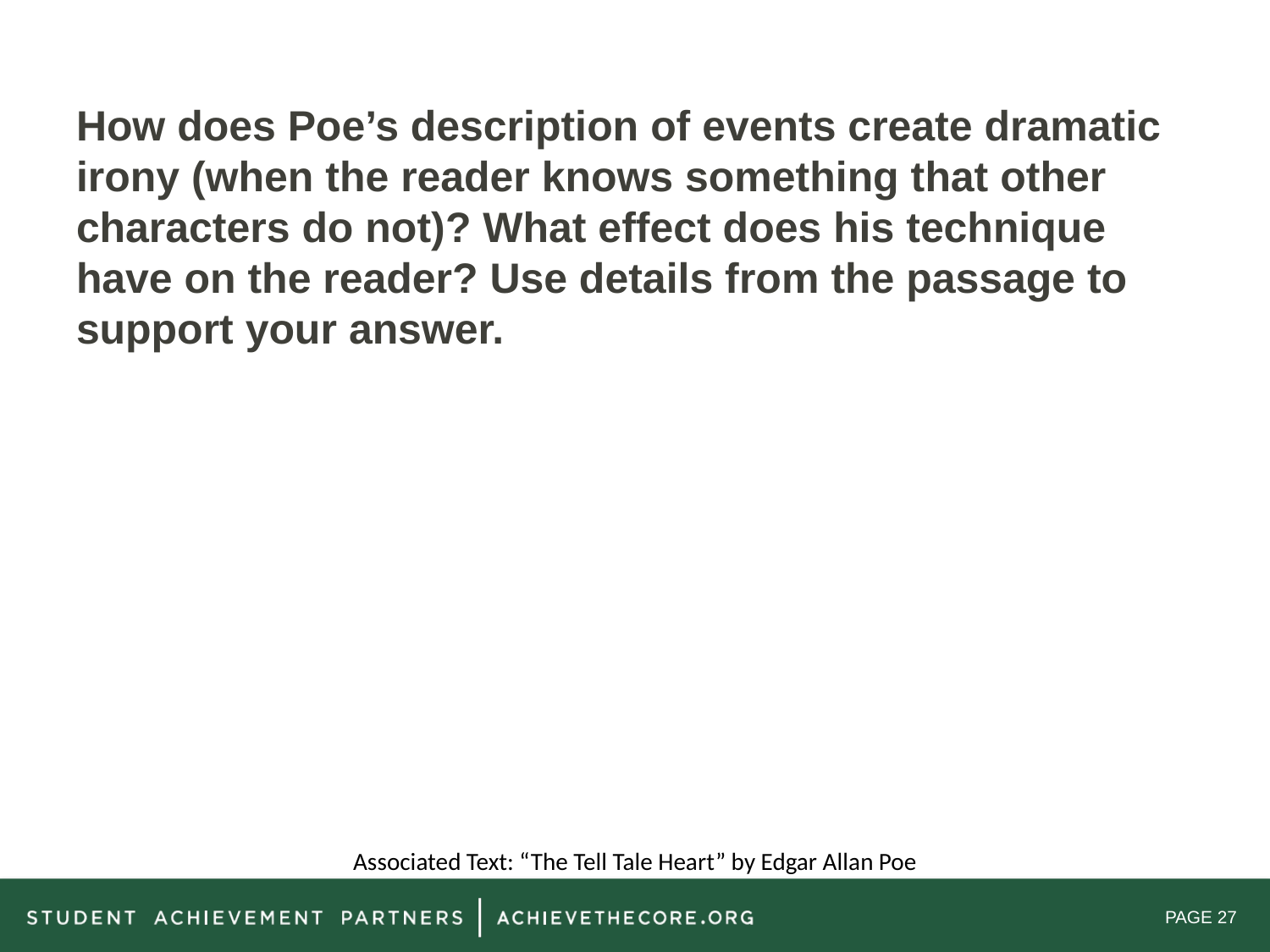

How does Poe’s description of events create dramatic irony (when the reader knows something that other characters do not)? What effect does his technique have on the reader? Use details from the passage to support your answer.
Associated Text: “The Tell Tale Heart” by Edgar Allan Poe